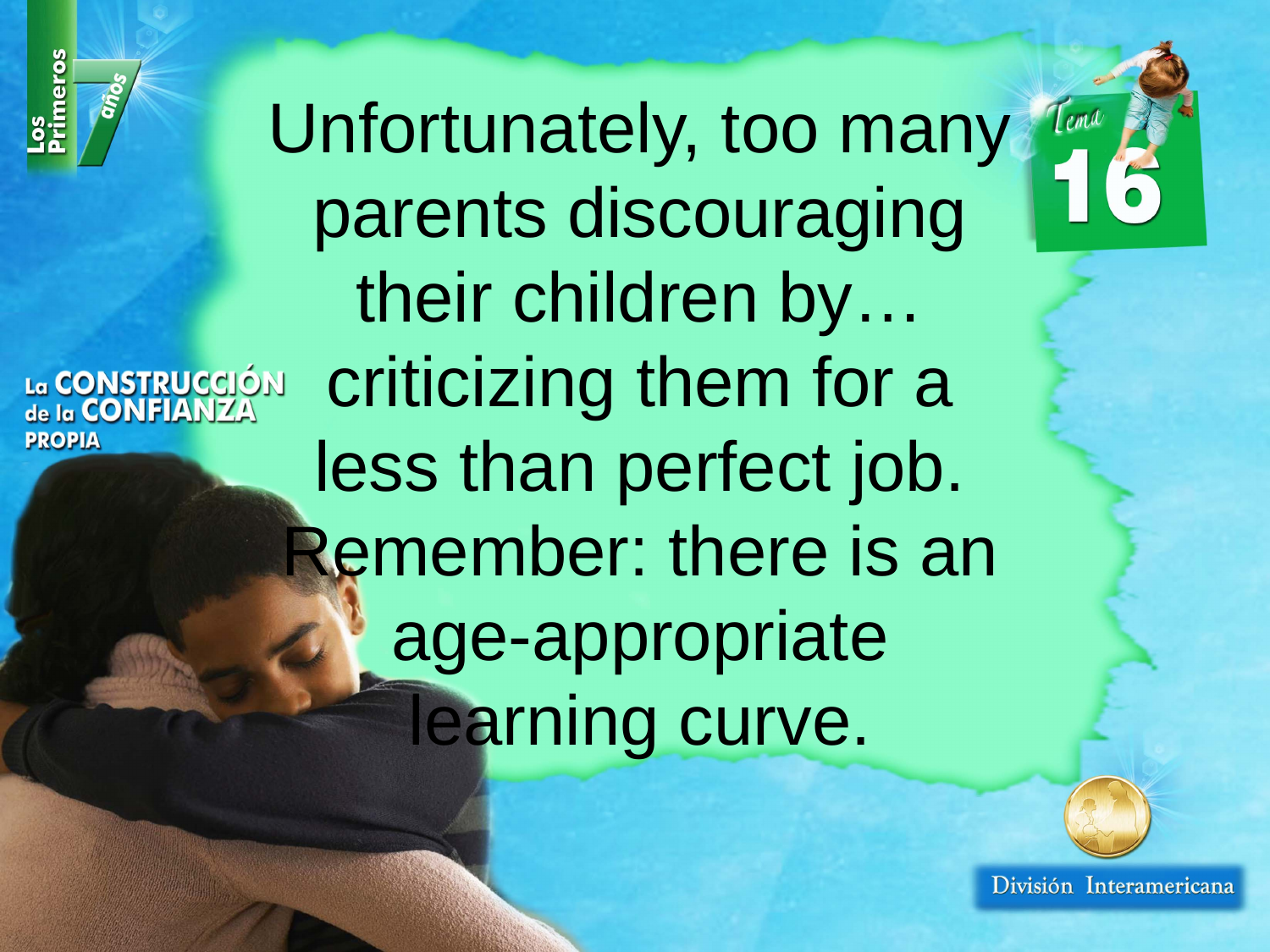

Unfortunately, too many parents discouraging their children by…criticizing them for a less than perfect job. Remember: there is an age-appropriate learning curve.